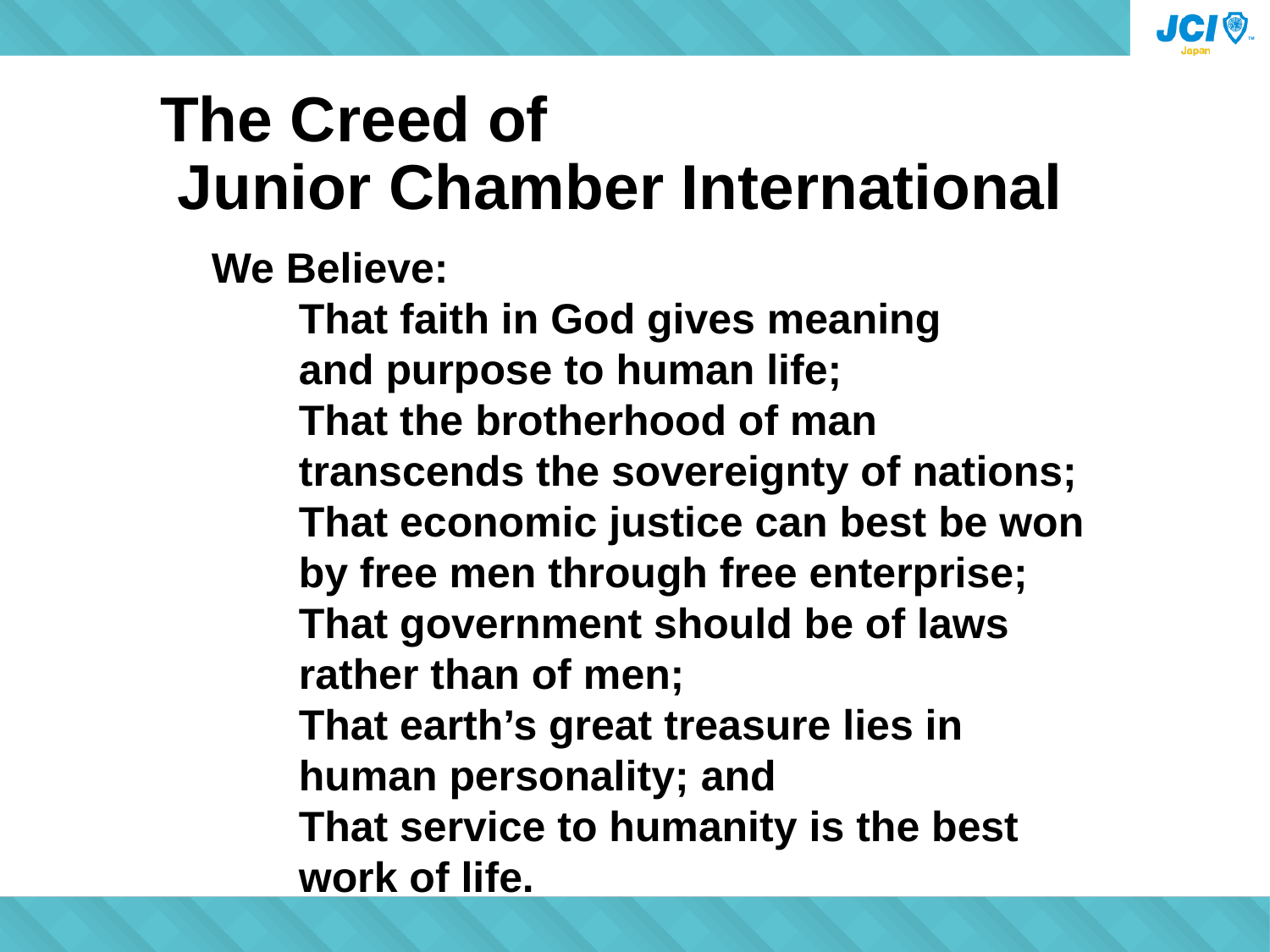

The Creed of
 Junior Chamber International
We Believe:
That faith in God gives meaning
and purpose to human life;
That the brotherhood of man
transcends the sovereignty of nations;
That economic justice can best be won
by free men through free enterprise;
That government should be of laws
rather than of men;
That earth’s great treasure lies in
human personality; and
That service to humanity is the best
work of life.